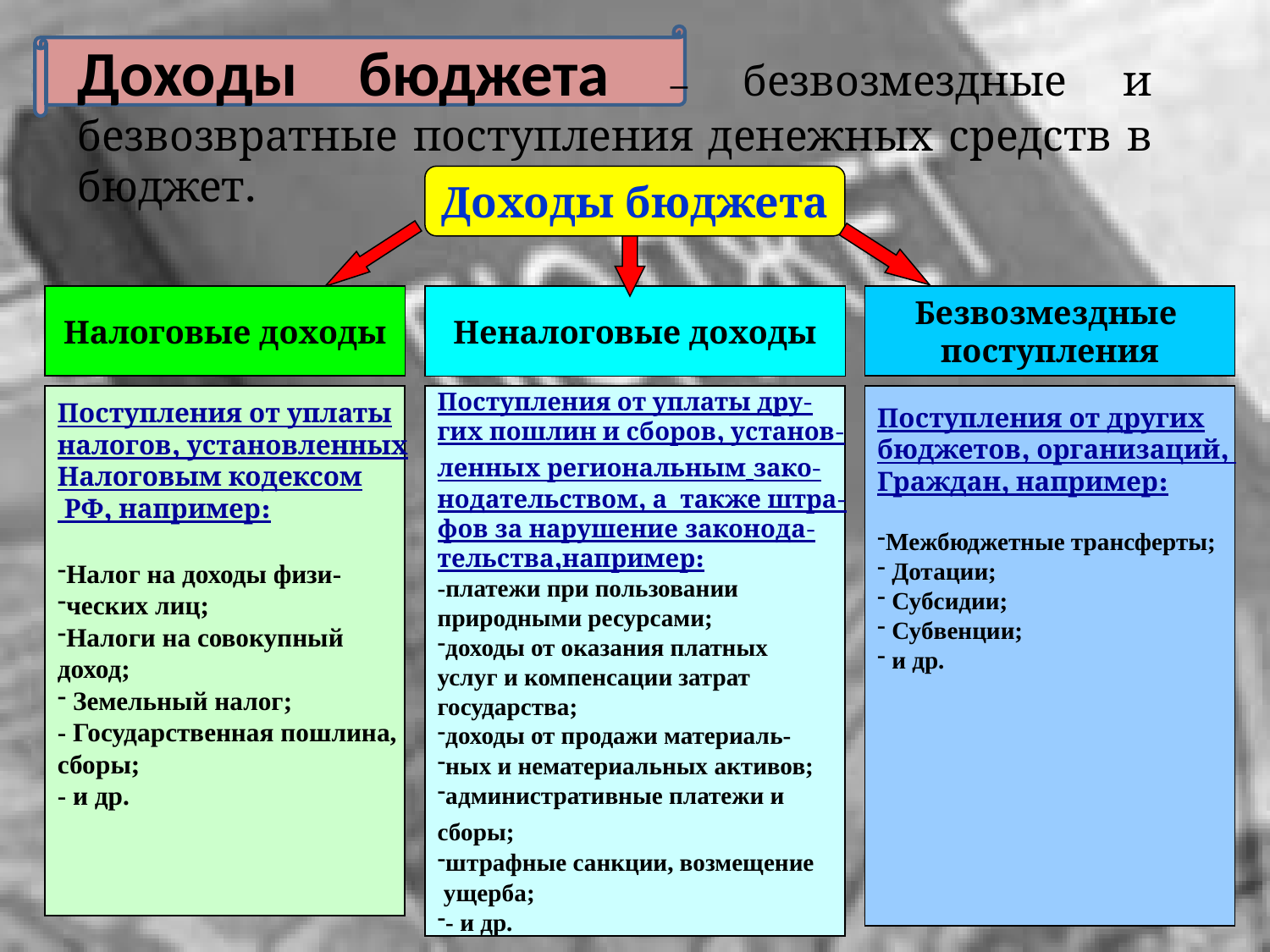

Доходы бюджета – безвозмездные и безвозвратные поступления денежных средств в бюджет.

Доходы бюджета

Налоговые доходы
Безвозмездные
поступления
Неналоговые доходы
Поступления от уплаты
налогов, установленных
Налоговым кодексом
 РФ, например:

Налог на доходы физи-
ческих лиц;
Налоги на совокупный
доход;
 Земельный налог;
- Государственная пошлина,
сборы;
- и др.

Поступления от уплаты дру-
гих пошлин и сборов, установ-
ленных региональным зако-
нодательством, а  также штра-
фов за нарушение законода-
тельства,например:
-платежи при пользовании
природными ресурсами;
доходы от оказания платных
услуг и компенсации затрат
государства;
доходы от продажи материаль-
ных и нематериальных активов;
административные платежи и
сборы;
штрафные санкции, возмещение
 ущерба;
- и др.

Поступления от других
бюджетов, организаций,
Граждан, например:

Межбюджетные трансферты;
 Дотации;
 Субсидии;
 Субвенции;
 и др.